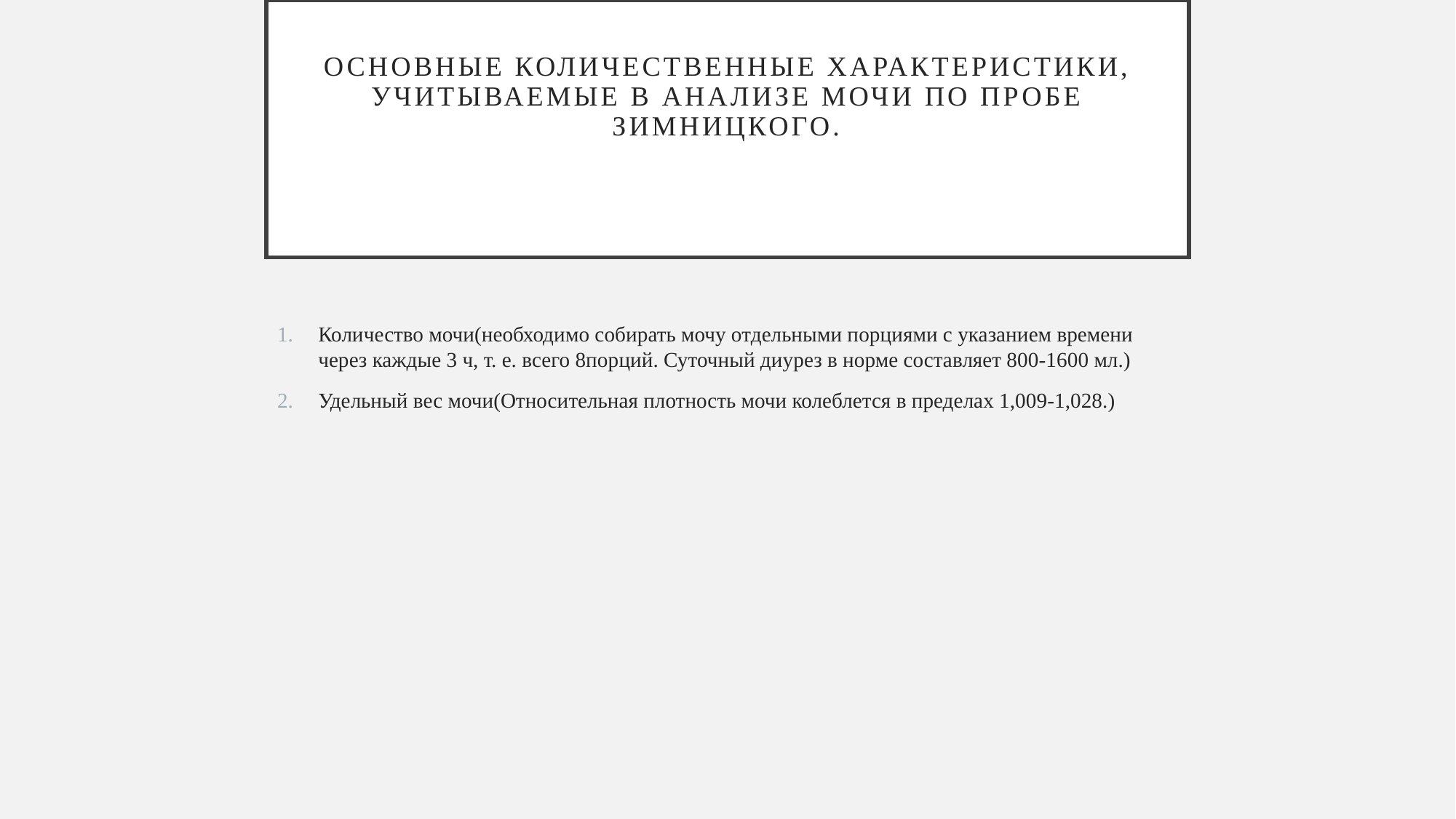

# основные количественные характеристики, учитываемые в анализе мочи по пробе Зимницкого.
Количество мочи(необходимо собирать мочу отдельными порциями с указанием времени через каждые 3 ч, т. е. всего 8порций. Суточный диурез в норме составляет 800-1600 мл.)
Удельный вес мочи(Относительная плотность мочи колеблется в пределах 1,009-1,028.)